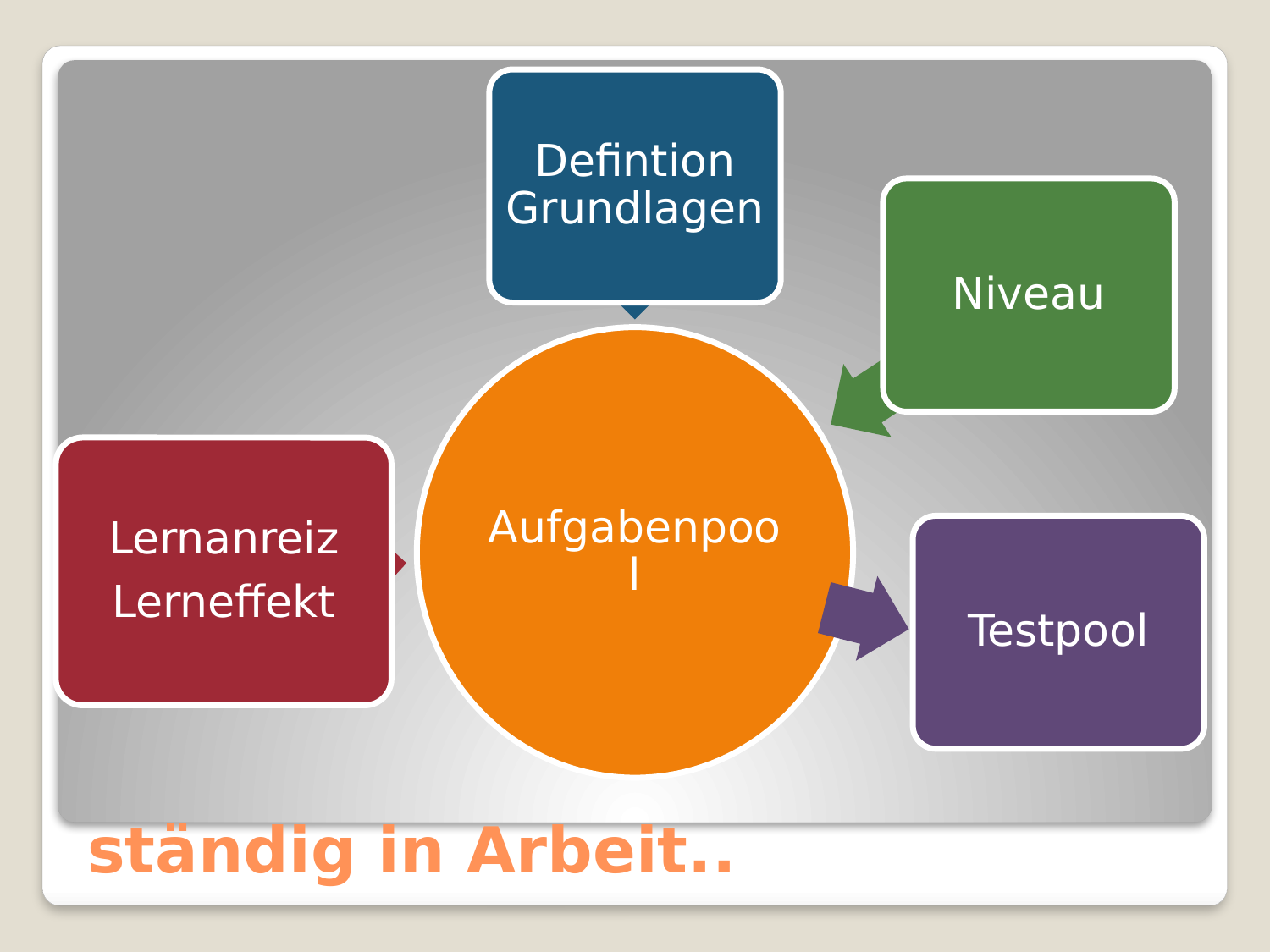

Aufgabenpool
Lernanreiz
Lerneffekt
Defintion Grundlagen
Niveau
Testpool
# ständig in Arbeit..